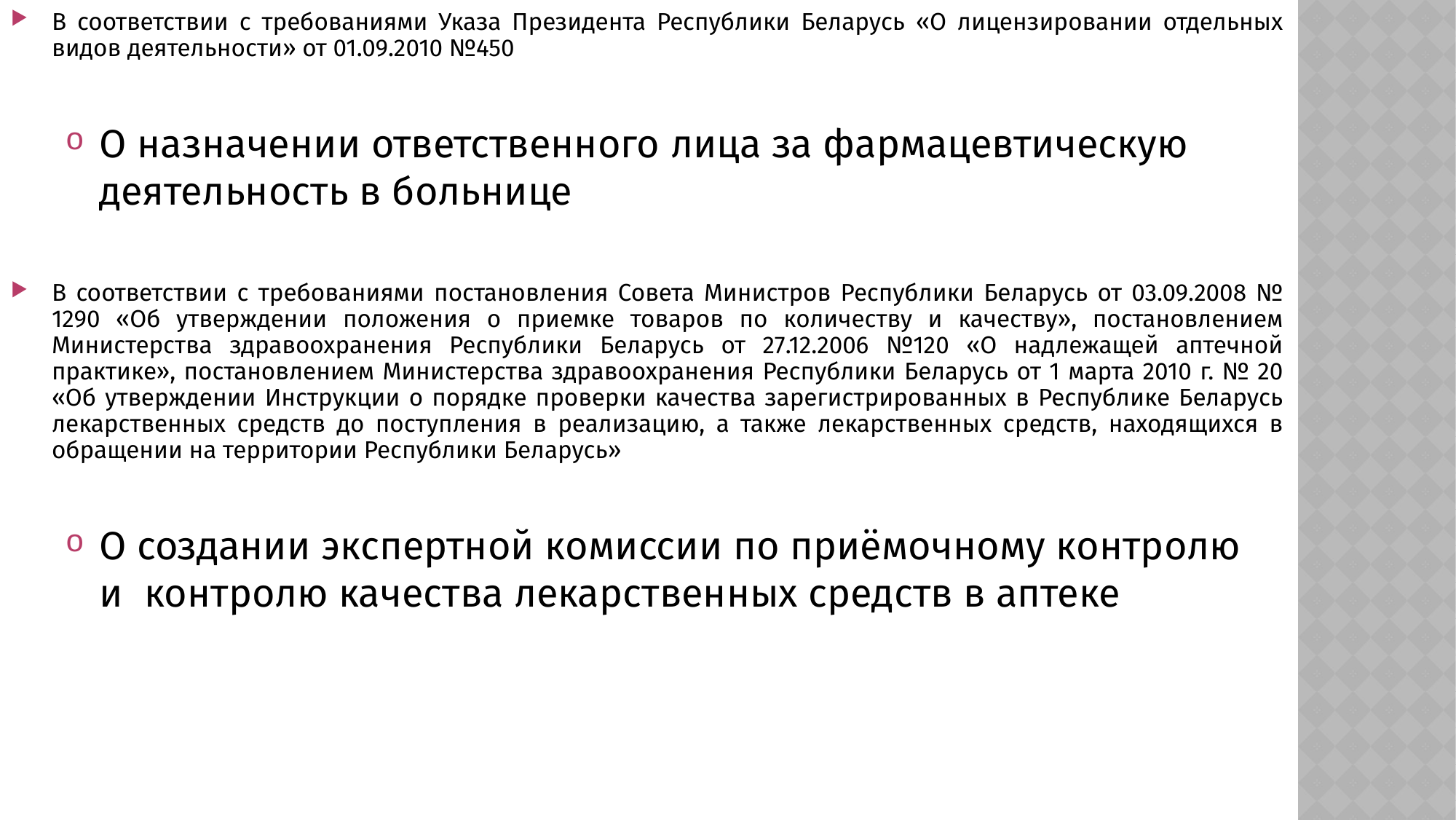

В соответствии с требованиями Указа Президента Республики Беларусь «О лицензировании отдельных видов деятельности» от 01.09.2010 №450

О назначении ответственного лица за фармацевтическую деятельность в больнице
В соответствии с требованиями постановления Совета Министров Республики Беларусь от 03.09.2008 № 1290 «Об утверждении положения о приемке товаров по количеству и качеству», постановлением Министерства здравоохранения Республики Беларусь от 27.12.2006 №120 «О надлежащей аптечной практике», постановлением Министерства здравоохранения Республики Беларусь от 1 марта 2010 г. № 20 «Об утверждении Инструкции о порядке проверки качества зарегистрированных в Республике Беларусь лекарственных средств до поступления в реализацию, а также лекарственных средств, находящихся в обращении на территории Республики Беларусь»

О создании экспертной комиссии по приёмочному контролю  и  контролю качества лекарственных средств в аптеке